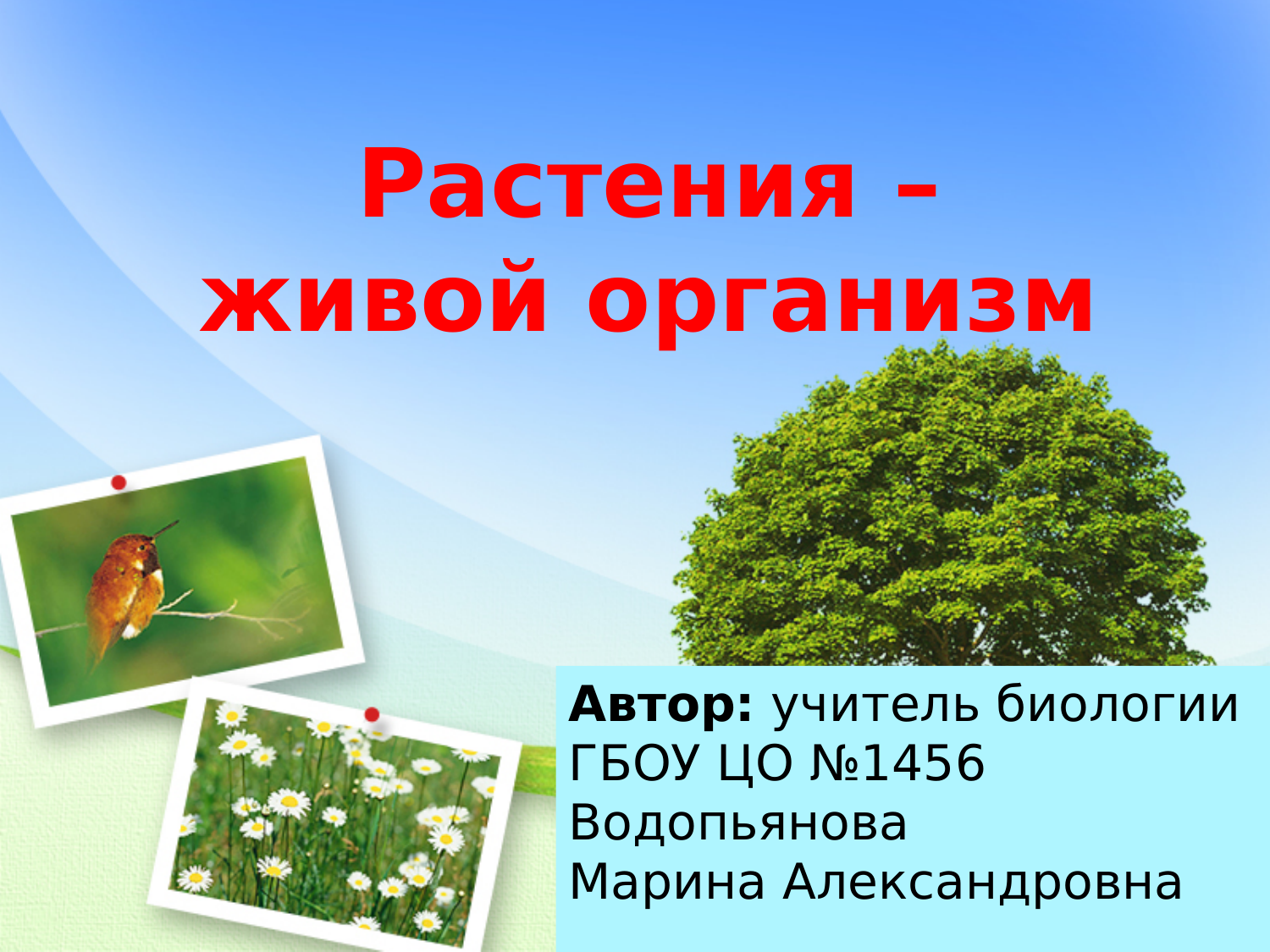

# Растения – живой организм
Автор: учитель биологии
ГБОУ ЦО №1456
Водопьянова
Марина Александровна